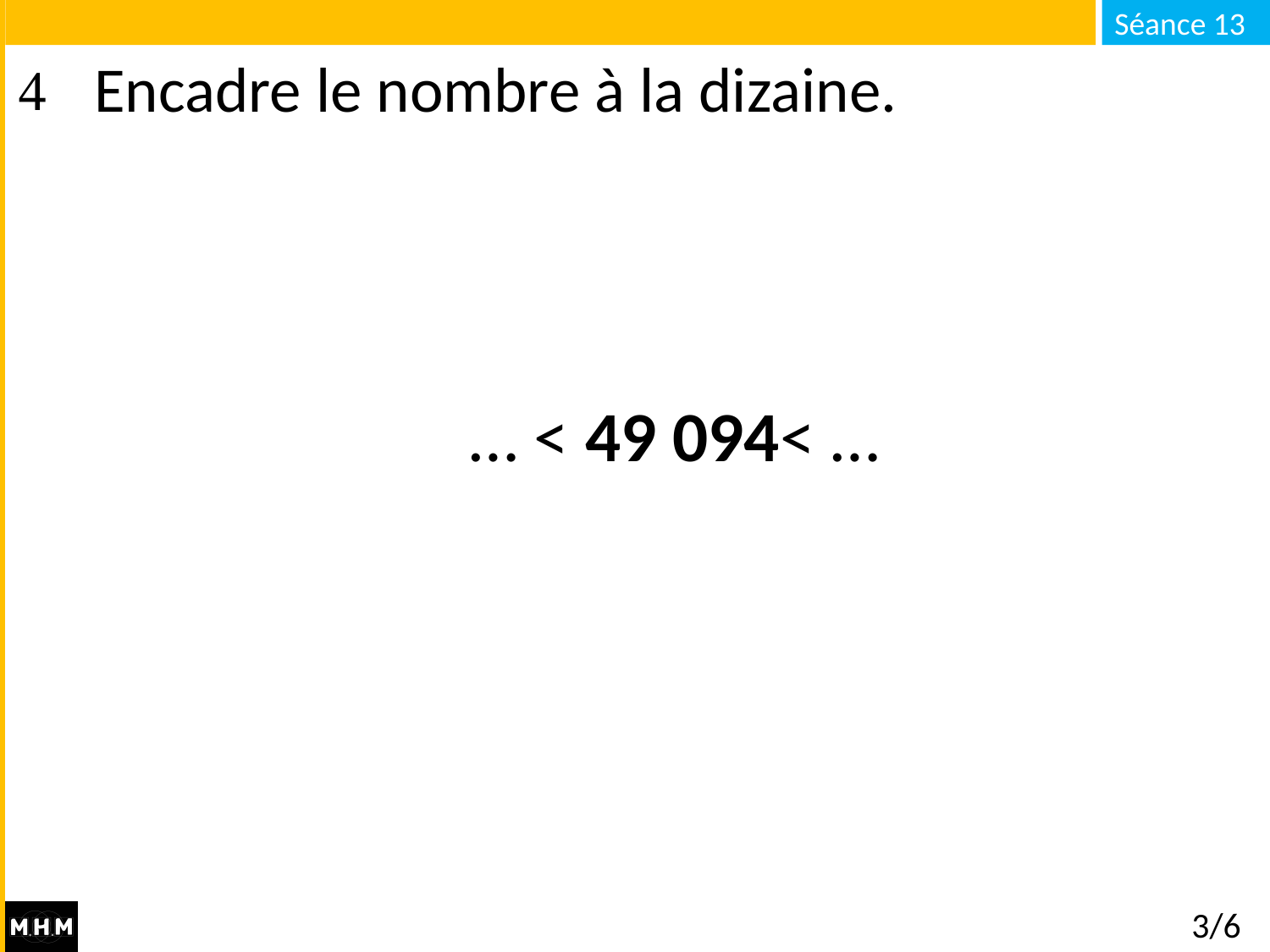

# Encadre le nombre à la dizaine.
… < 49 094< …
3/6